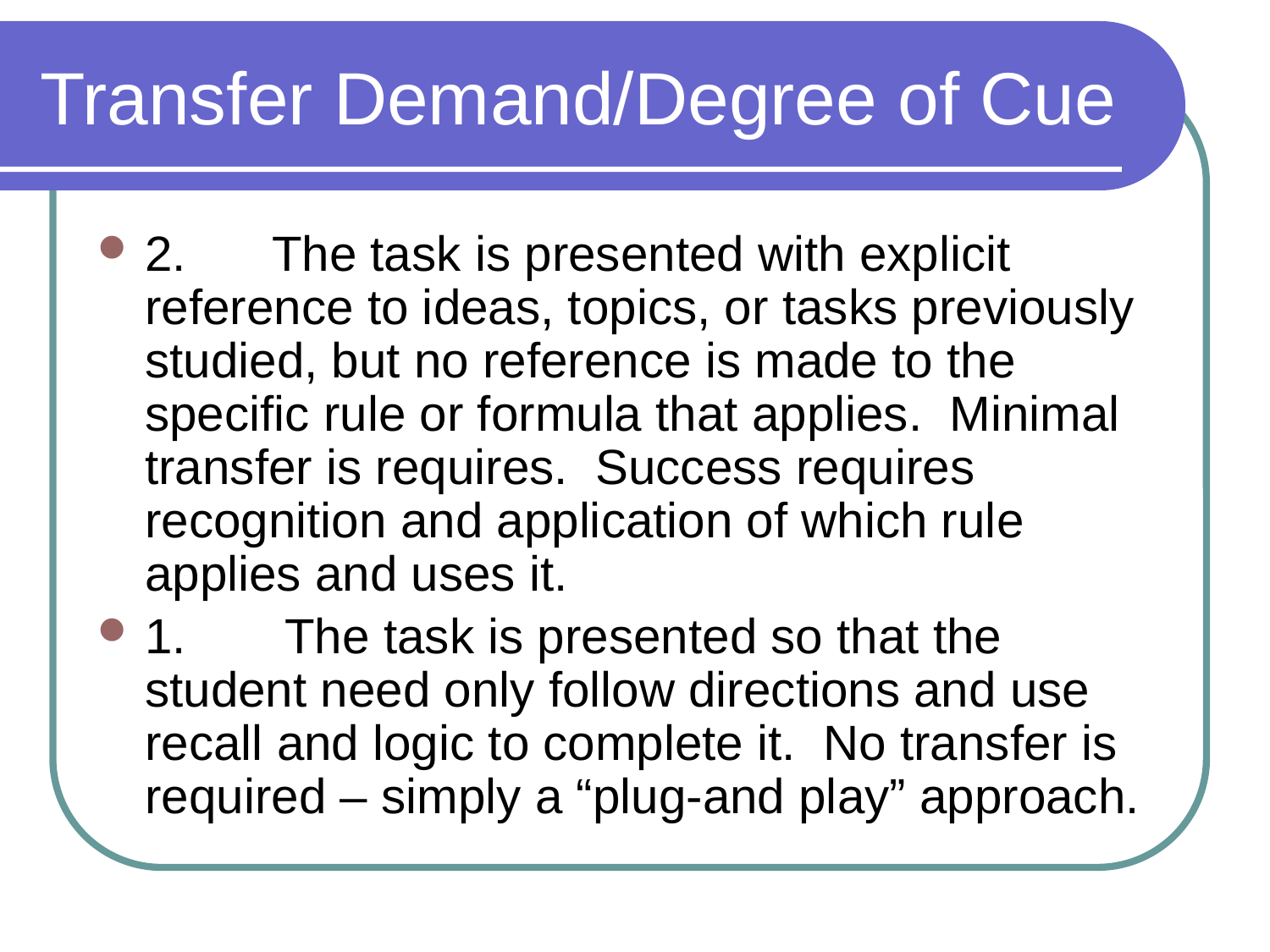

# Transfer Demand/Degree of Cue
2.	The task is presented with explicit reference to ideas, topics, or tasks previously studied, but no reference is made to the specific rule or formula that applies.  Minimal transfer is requires.  Success requires recognition and application of which rule applies and uses it.
1.	 The task is presented so that the student need only follow directions and use recall and logic to complete it.  No transfer is required – simply a “plug-and play” approach.